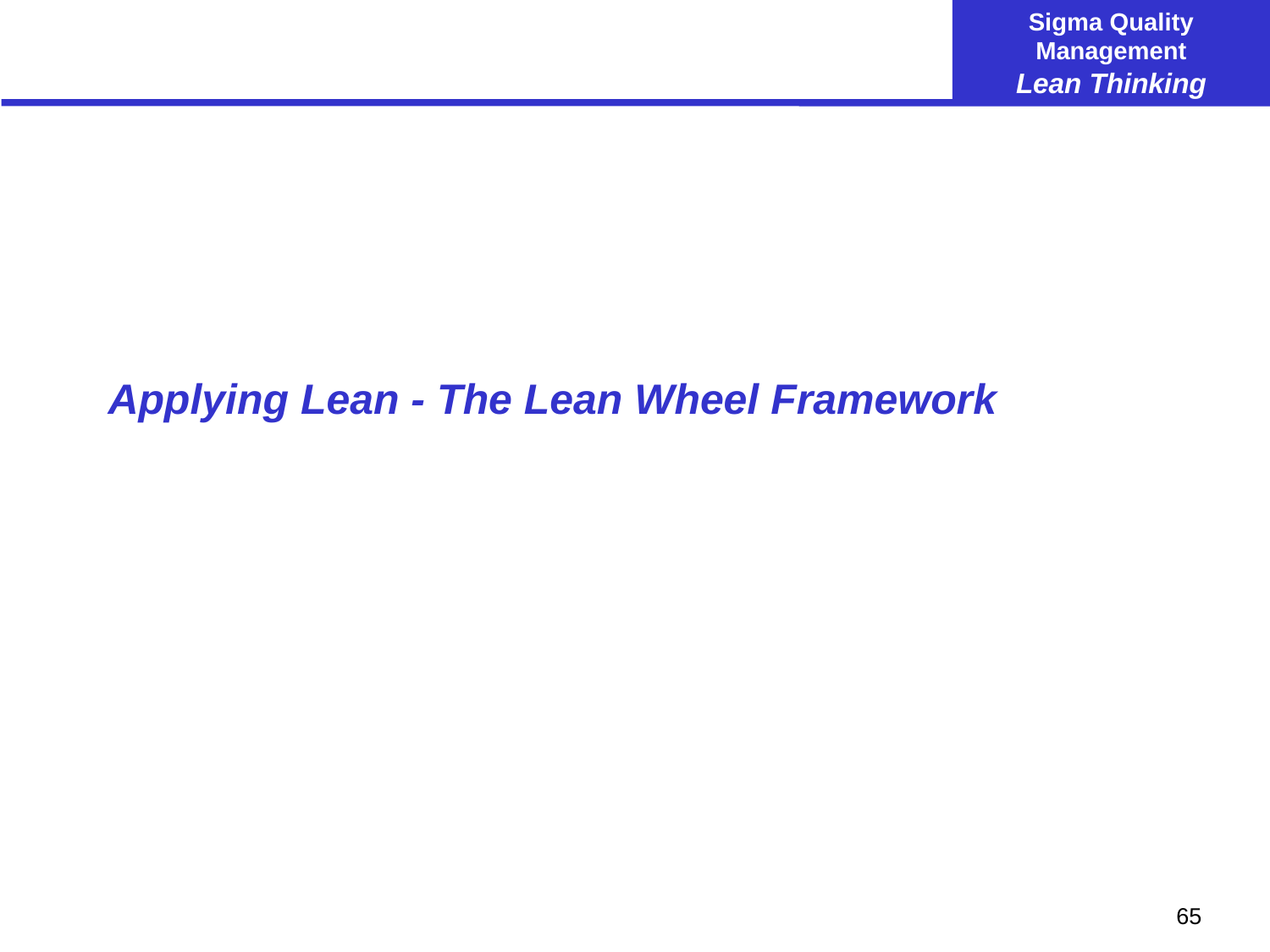

# Applying Lean - The Lean Wheel Framework